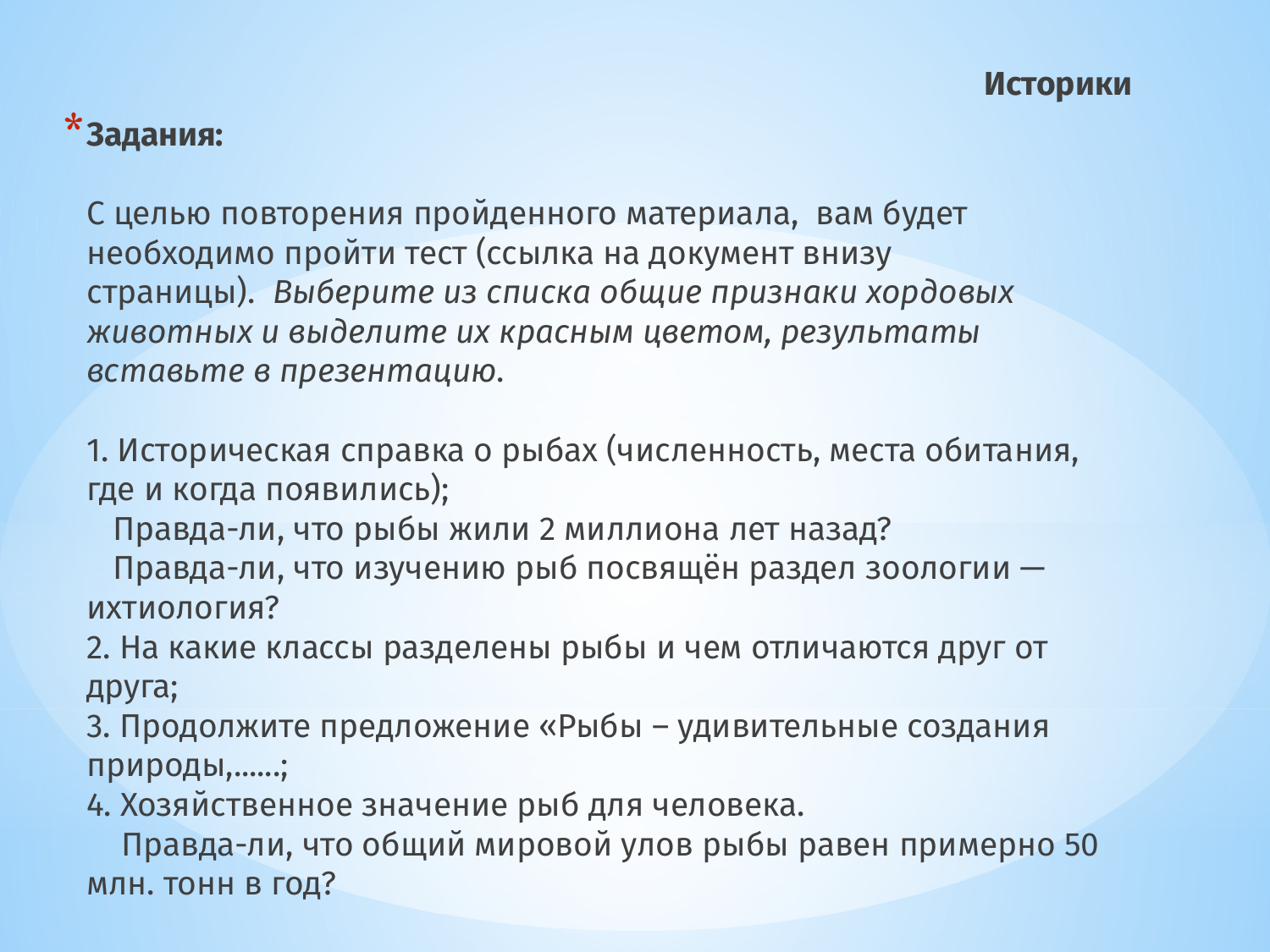

Историки
Задания: 
С целью повторения пройденного материала,  вам будет необходимо пройти тест (ссылка на документ внизу страницы).  Выберите из списка общие признаки хордовых животных и выделите их красным цветом, результаты вставьте в презентацию.
1. Историческая справка о рыбах (численность, места обитания, где и когда появились);
   Правда-ли, что рыбы жили 2 миллиона лет назад?
   Правда-ли, что изучению рыб посвящён раздел зоологии — ихтиология?
2. На какие классы разделены рыбы и чем отличаются друг от  друга;
3. Продолжите предложение «Рыбы – удивительные создания природы,......; 
4. Хозяйственное значение рыб для человека.
    Правда-ли, что общий мировой улов рыбы равен примерно 50 млн. тонн в год?